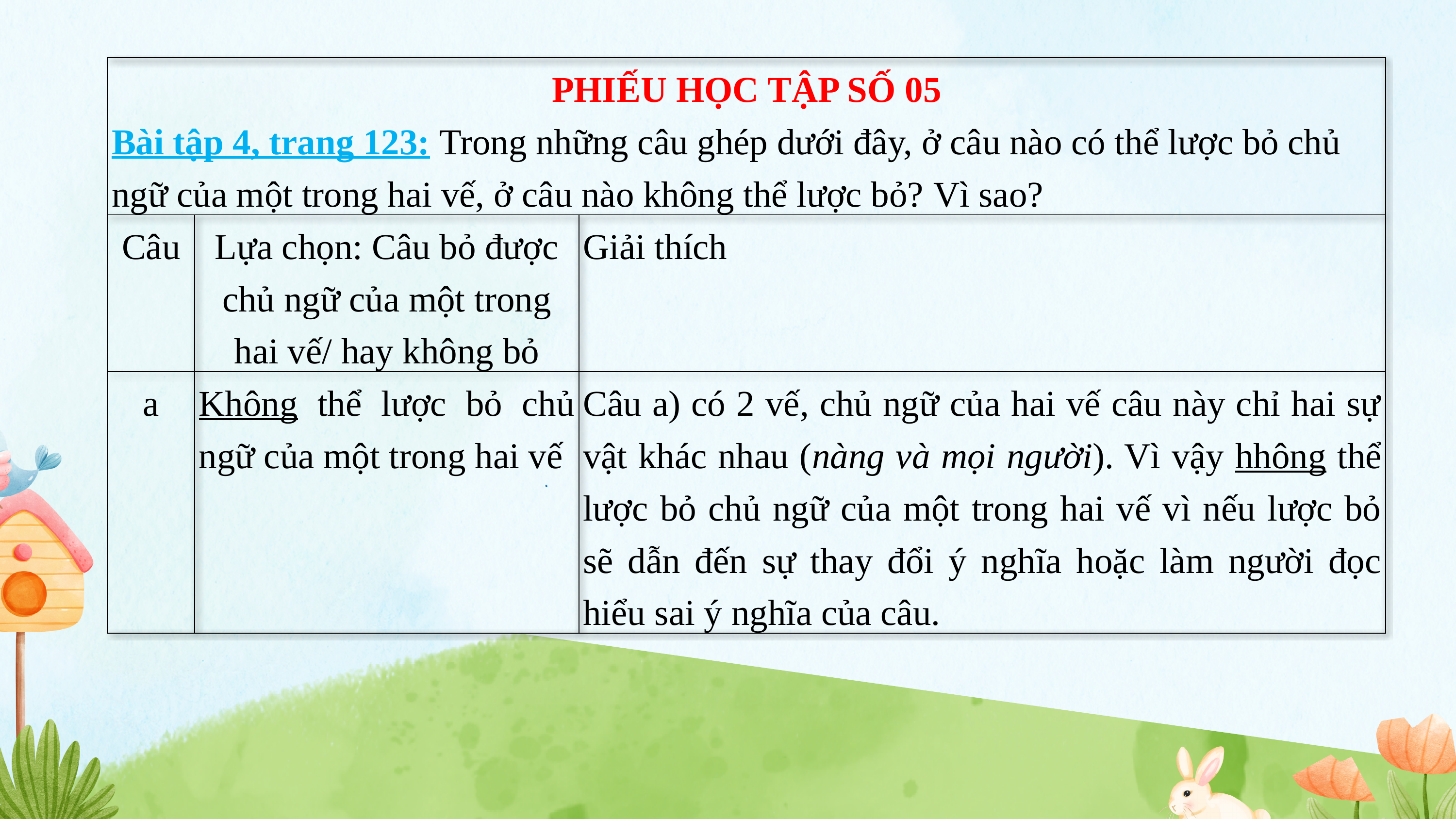

| PHIẾU HỌC TẬP SỐ 05 Bài tập 4, trang 123: Trong những câu ghép dưới đây, ở câu nào có thể lược bỏ chủ ngữ của một trong hai vế, ở câu nào không thể lược bỏ? Vì sao? |  |  |
| --- | --- | --- |
| Câu | Lựa chọn: Câu bỏ được chủ ngữ của một trong hai vế/ hay không bỏ | Giải thích |
| a | Không thể lược bỏ chủ ngữ của một trong hai vế | Câu a) có 2 vế, chủ ngữ của hai vế câu này chỉ hai sự vật khác nhau (nàng và mọi người). Vì vậy hhông thể lược bỏ chủ ngữ của một trong hai vế vì nếu lược bỏ sẽ dẫn đến sự thay đổi ý nghĩa hoặc làm người đọc hiểu sai ý nghĩa của câu. |